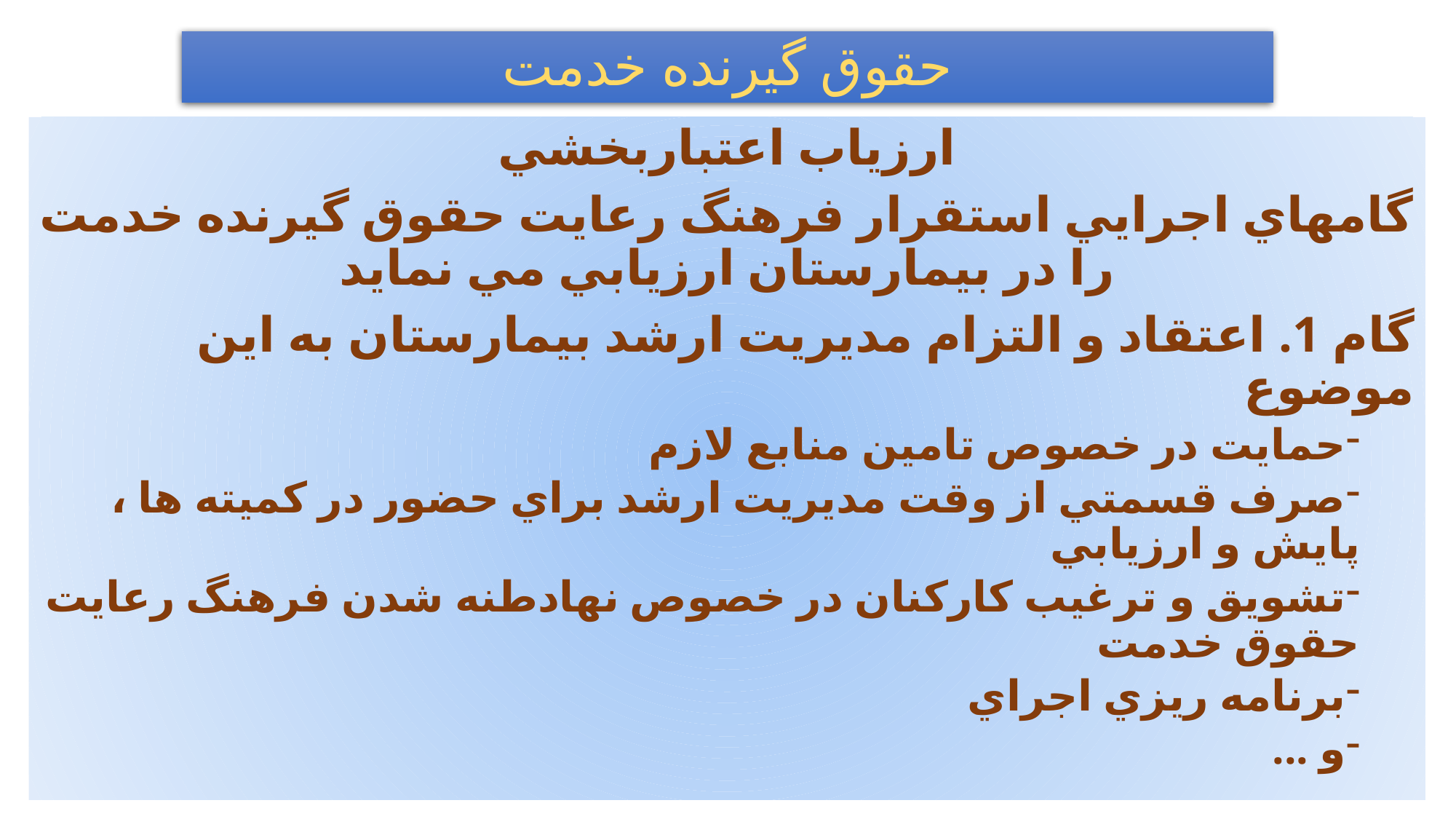

# حقوق گيرنده خدمت
ارزياب اعتباربخشي
گامهاي اجرايي استقرار فرهنگ رعايت حقوق گيرنده خدمت را در بيمارستان ارزيابي مي نمايد
گام 1. اعتقاد و التزام مديريت ارشد بيمارستان به اين موضوع
حمايت در خصوص تامين منابع لازم
صرف قسمتي از وقت مديريت ارشد براي حضور در کميته ها ، پايش و ارزيابي
تشويق و ترغيب کارکنان در خصوص نهادطنه شدن فرهنگ رعايت حقوق خدمت
برنامه ريزي اجراي
و ...